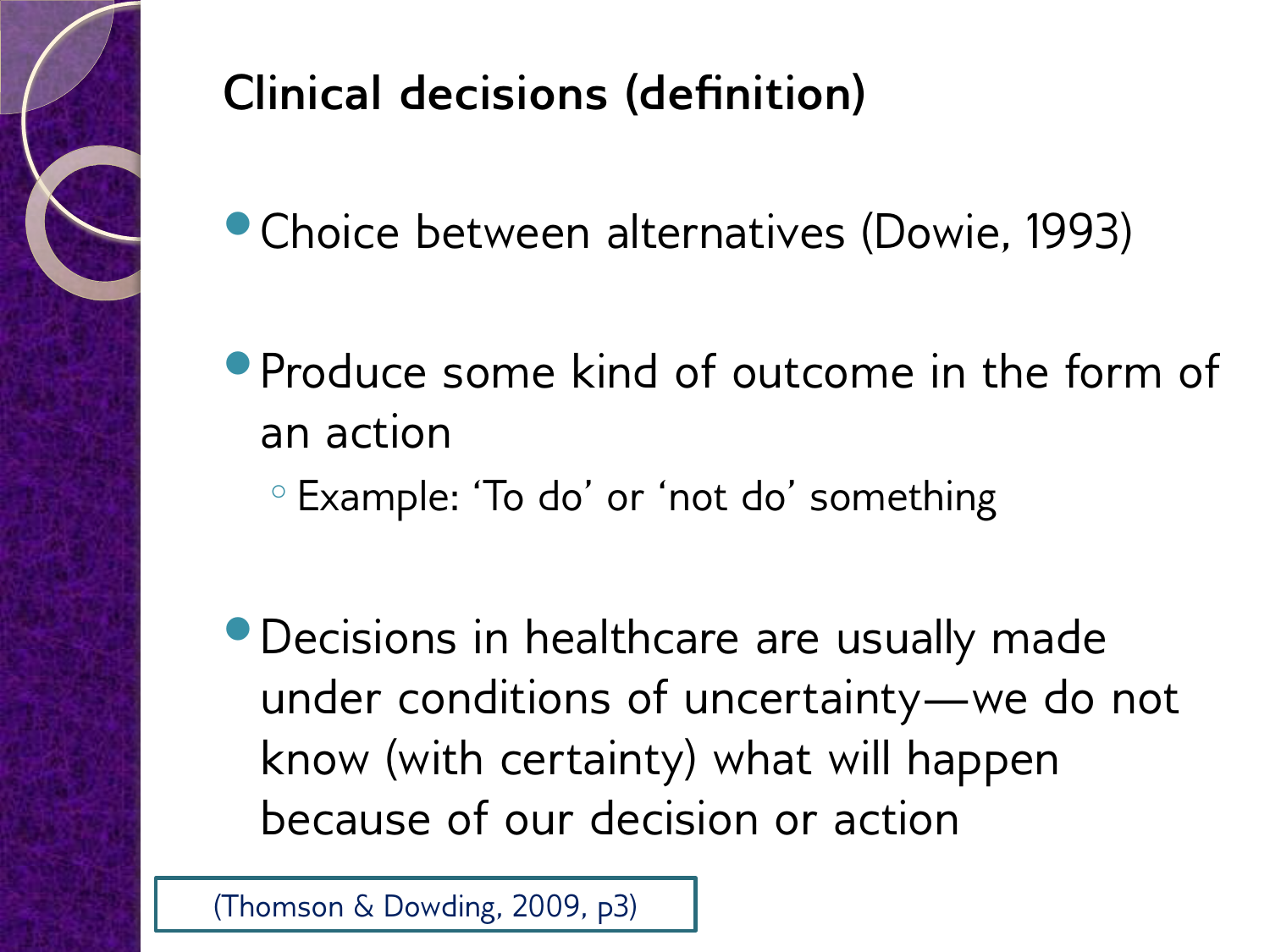

Clinical decisions (definition)

Choice between alternatives (Dowie, 1993)

Produce some kind of outcome in the form of an action
Example: ‘To do’ or ‘not do’ something

Decisions in healthcare are usually made under conditions of uncertainty—we do not know (with certainty) what will happen because of our decision or action

(Thomson & Dowding, 2009, p3)